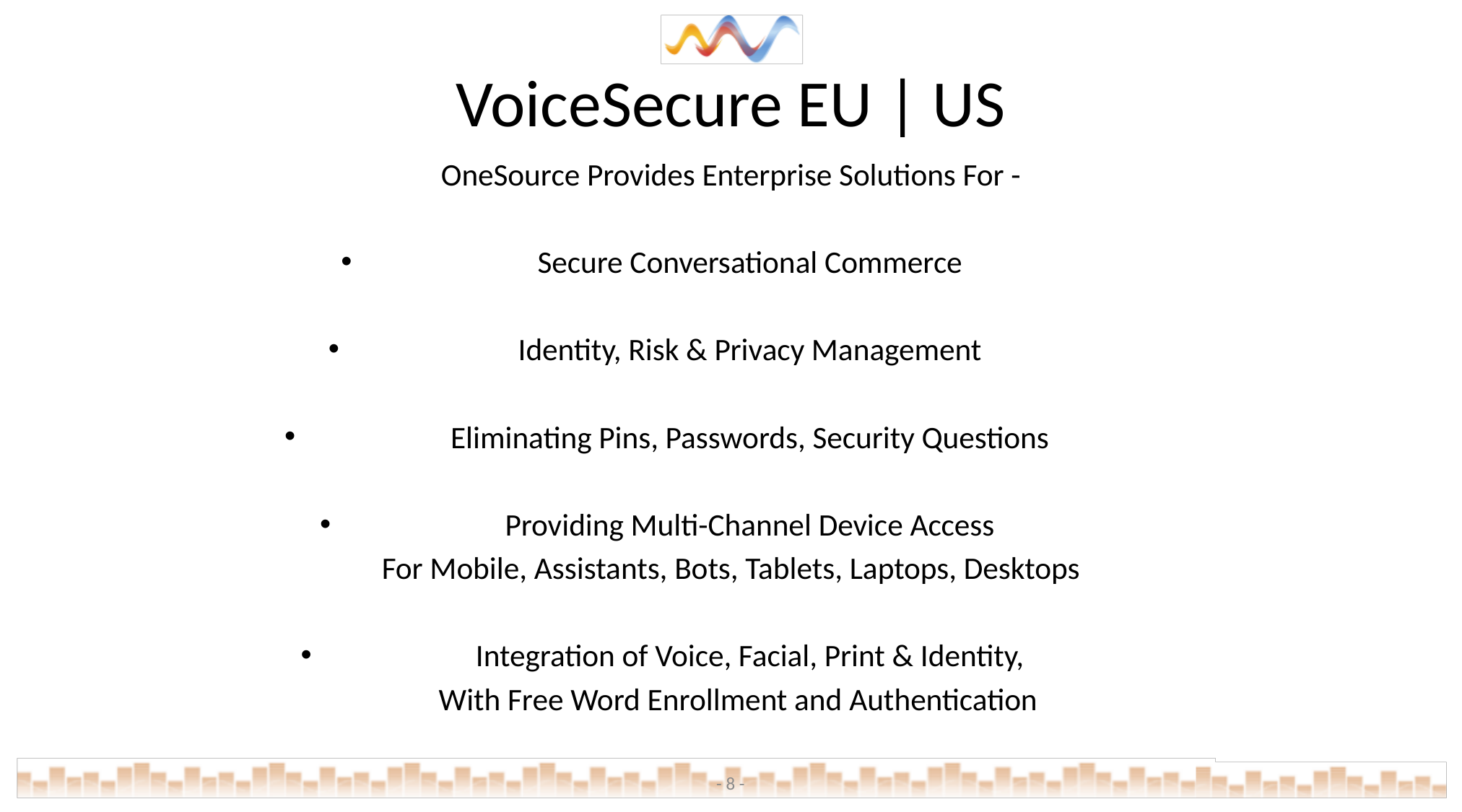

# VoiceSecure EU | US
OneSource Provides Enterprise Solutions For -

Secure Conversational Commerce

Identity, Risk & Privacy Management

Eliminating Pins, Passwords, Security Questions

Providing Multi-Channel Device Access
For Mobile, Assistants, Bots, Tablets, Laptops, Desktops

Integration of Voice, Facial, Print & Identity,
  With Free Word Enrollment and Authentication
- 8 -